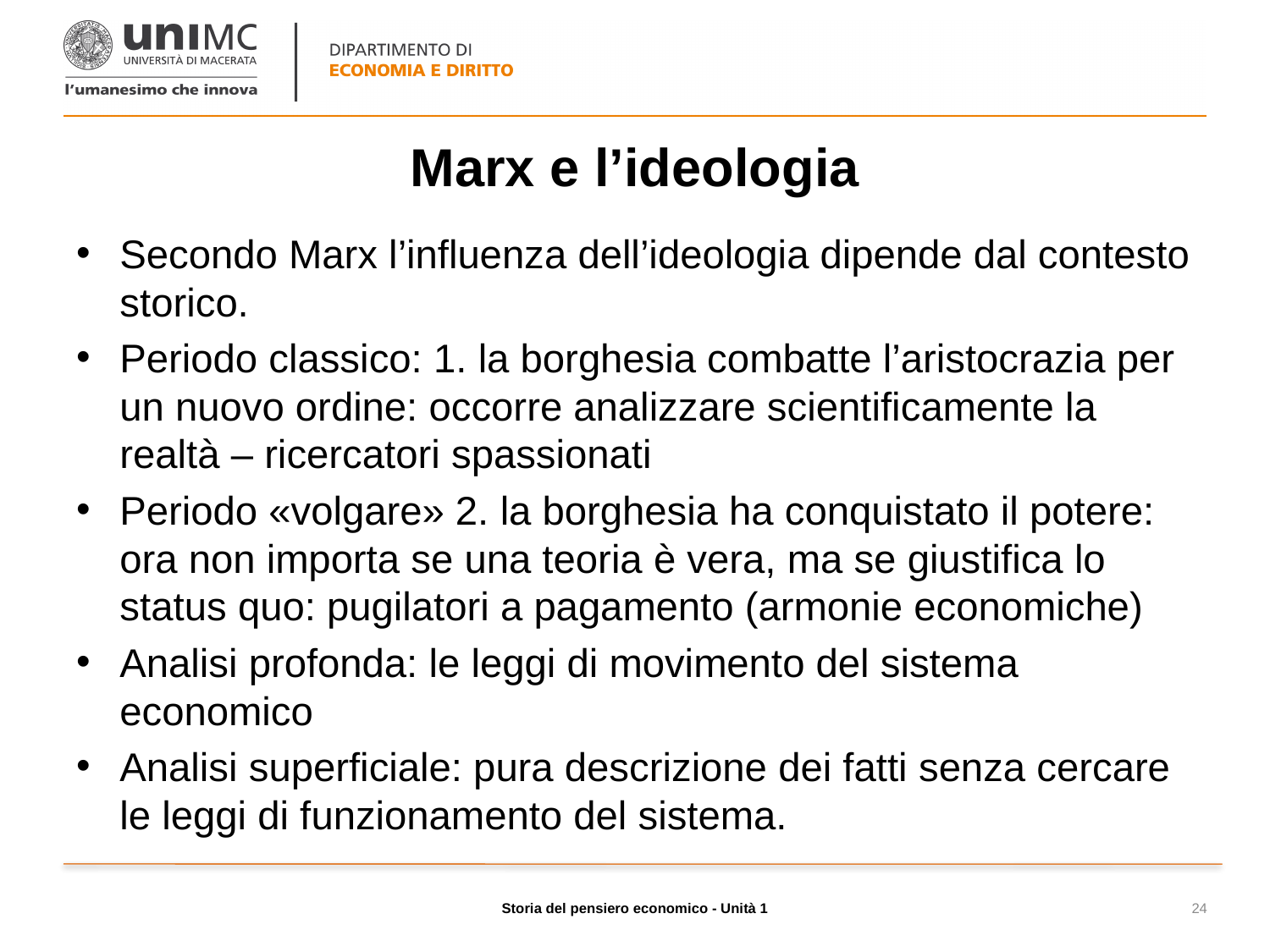

# Marx e l’ideologia
Secondo Marx l’influenza dell’ideologia dipende dal contesto storico.
Periodo classico: 1. la borghesia combatte l’aristocrazia per un nuovo ordine: occorre analizzare scientificamente la realtà – ricercatori spassionati
Periodo «volgare» 2. la borghesia ha conquistato il potere: ora non importa se una teoria è vera, ma se giustifica lo status quo: pugilatori a pagamento (armonie economiche)
Analisi profonda: le leggi di movimento del sistema economico
Analisi superficiale: pura descrizione dei fatti senza cercare le leggi di funzionamento del sistema.
Storia del pensiero economico - Unità 1
24